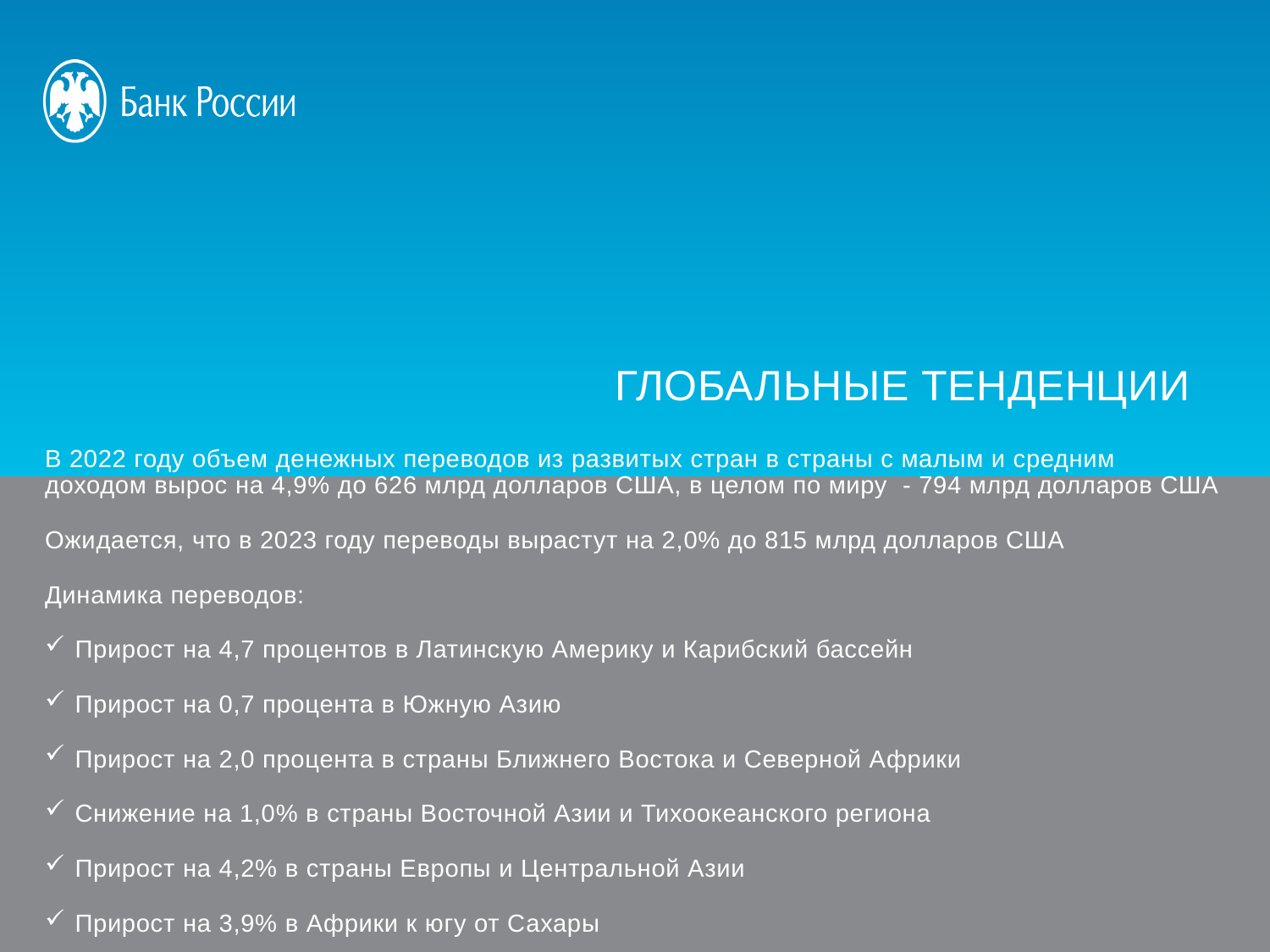

ГЛОБАЛЬНЫЕ Тенденции
В 2022 году объем денежных переводов из развитых стран в страны с малым и средним доходом вырос на 4,9% до 626 млрд долларов США, в целом по миру  - 794 млрд долларов США
Ожидается, что в 2023 году переводы вырастут на 2,0% до 815 млрд долларов США
Динамика переводов:
Прирост на 4,7 процентов в Латинскую Америку и Карибский бассейн
Прирост на 0,7 процента в Южную Азию
Прирост на 2,0 процента в страны Ближнего Востока и Северной Африки
Снижение на 1,0% в страны Восточной Азии и Тихоокеанского региона
Прирост на 4,2% в страны Европы и Центральной Азии
Прирост на 3,9% в Африки к югу от Сахары